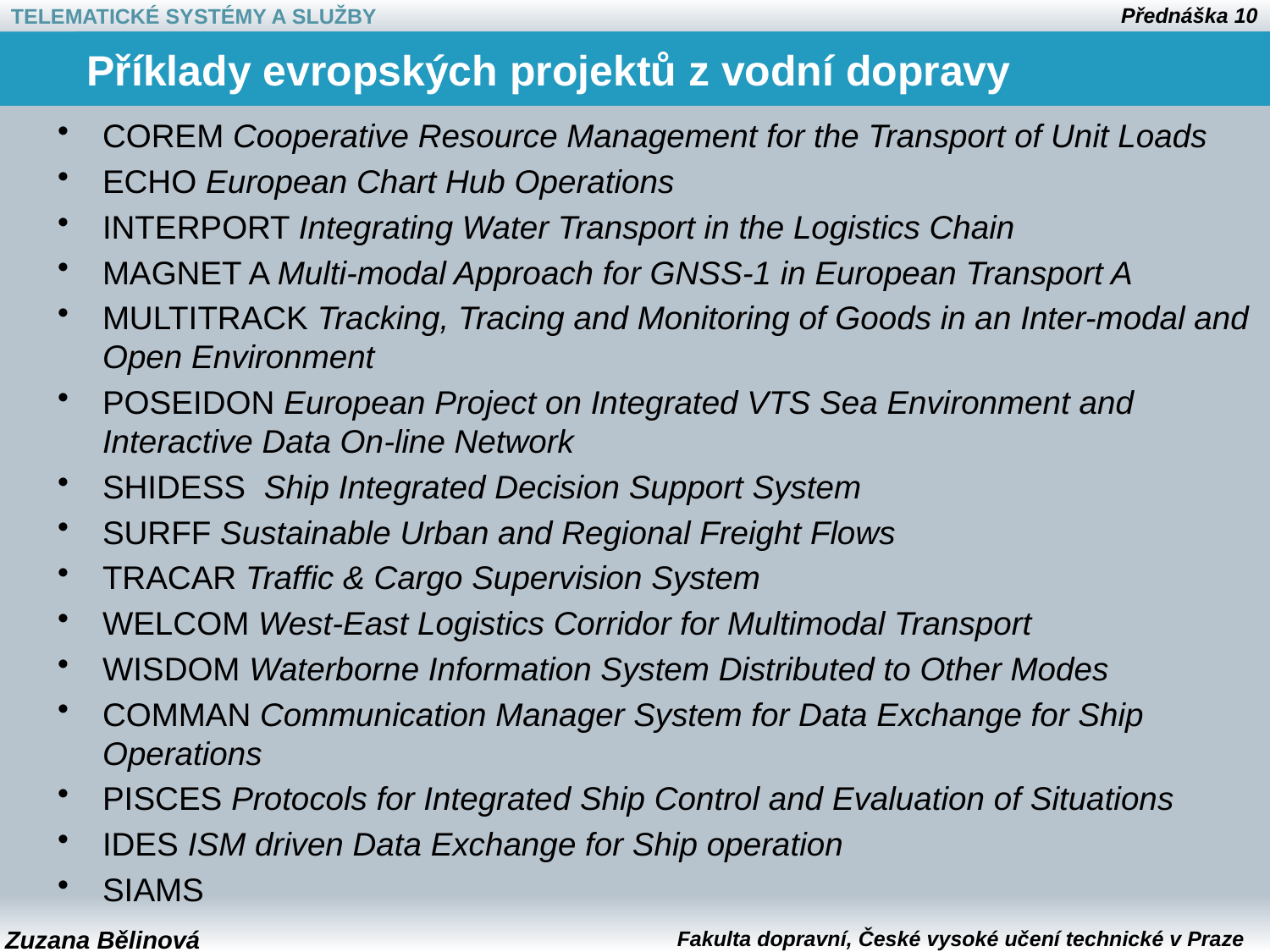

# Příklady evropských projektů z vodní dopravy
COREM Cooperative Resource Management for the Transport of Unit Loads
ECHO European Chart Hub Operations
INTERPORT Integrating Water Transport in the Logistics Chain
MAGNET A Multi-modal Approach for GNSS-1 in European Transport A
MULTITRACK Tracking, Tracing and Monitoring of Goods in an Inter-modal and Open Environment
POSEIDON European Project on Integrated VTS Sea Environment and Interactive Data On-line Network
SHIDESS  Ship Integrated Decision Support System
SURFF Sustainable Urban and Regional Freight Flows
TRACAR Traffic & Cargo Supervision System
WELCOM West-East Logistics Corridor for Multimodal Transport
WISDOM Waterborne Information System Distributed to Other Modes
COMMAN Communication Manager System for Data Exchange for Ship Operations
PISCES Protocols for Integrated Ship Control and Evaluation of Situations
IDES ISM driven Data Exchange for Ship operation
SIAMS